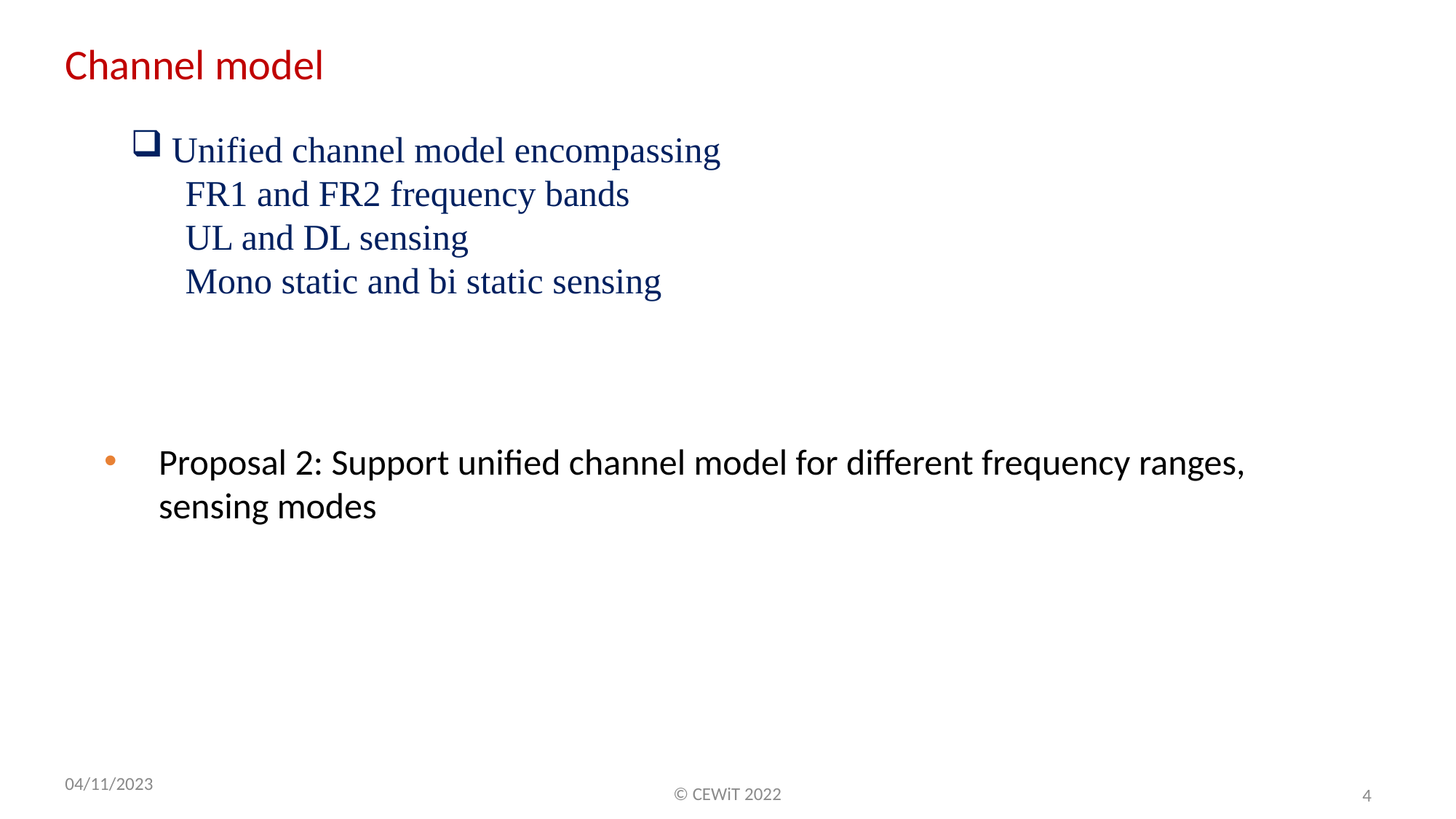

Channel model

Unified channel model encompassing
FR1 and FR2 frequency bands
UL and DL sensing
Mono static and bi static sensing
Proposal 2: Support unified channel model for different frequency ranges, sensing modes
04/11/2023
© CEWiT 2022
4